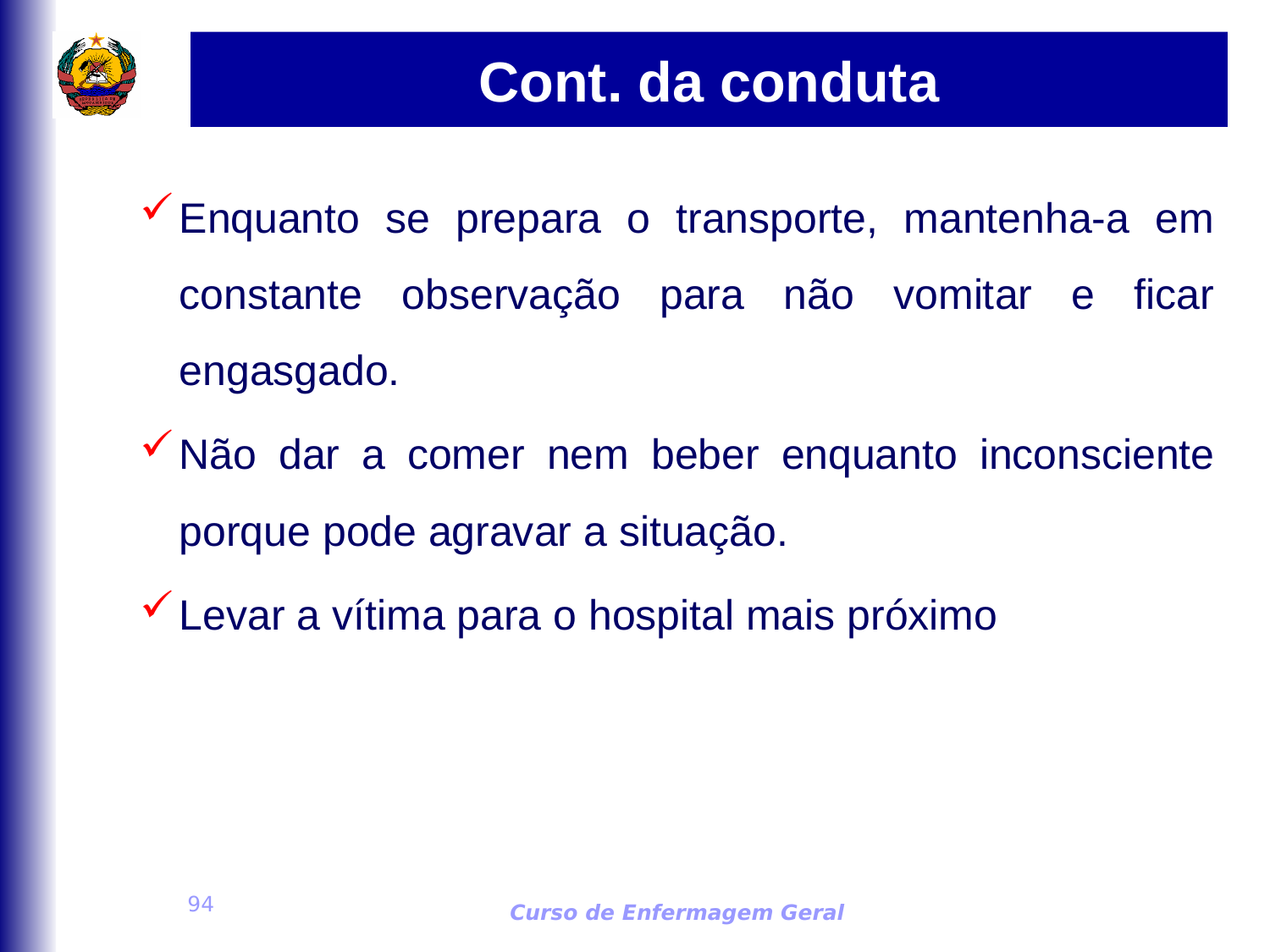

# Cont. da conduta
Enquanto se prepara o transporte, mantenha-a em constante observação para não vomitar e ficar engasgado.
Não dar a comer nem beber enquanto inconsciente porque pode agravar a situação.
Levar a vítima para o hospital mais próximo

94
Curso de Enfermagem Geral